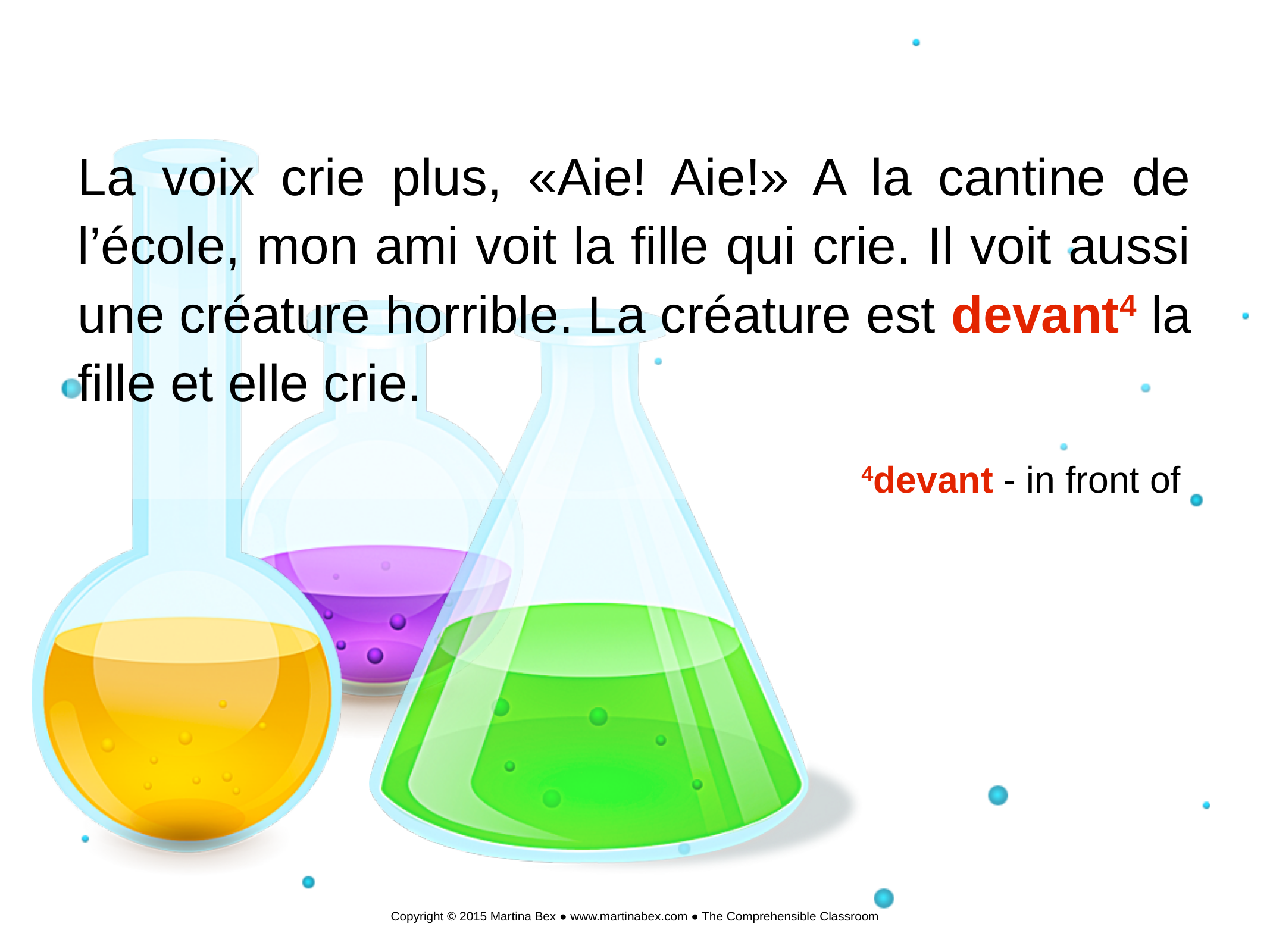

La voix crie plus, «Aie! Aie!» A la cantine de l’école, mon ami voit la fille qui crie. Il voit aussi une créature horrible. La créature est devant4 la fille et elle crie.
4devant - in front of
Copyright © 2015 Martina Bex ● www.martinabex.com ● The Comprehensible Classroom